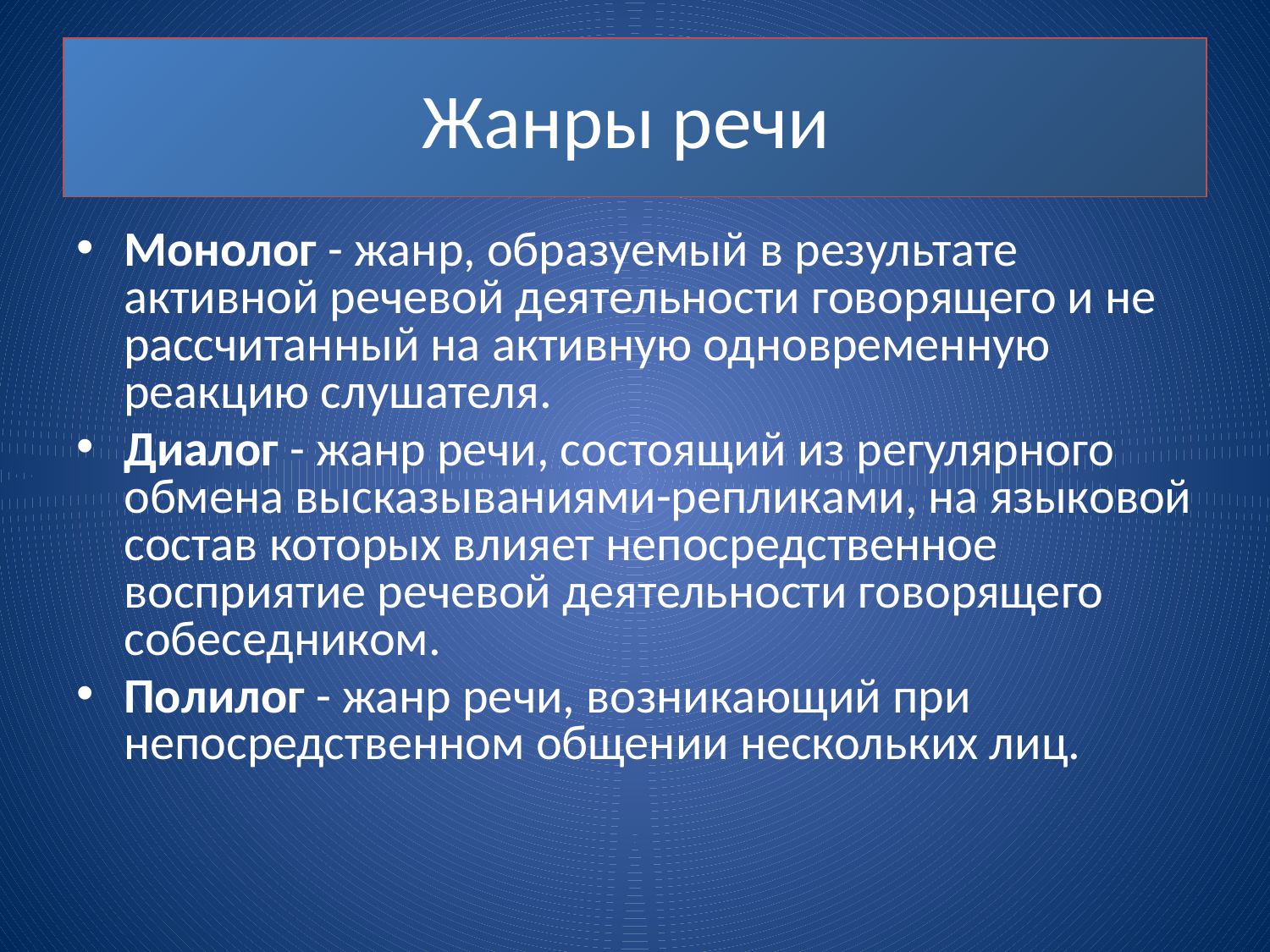

# Жанры речи
Монолог - жанр, образуемый в результате активной речевой деятельности говорящего и не рассчитанный на активную одновременную реакцию слушателя.
Диалог - жанр речи, состоящий из регулярного обмена высказываниями-репликами, на языковой состав которых влияет непосредственное восприятие речевой деятельности говорящего собеседником.
Полилог - жанр речи, возникающий при непосредственном общении нескольких лиц.